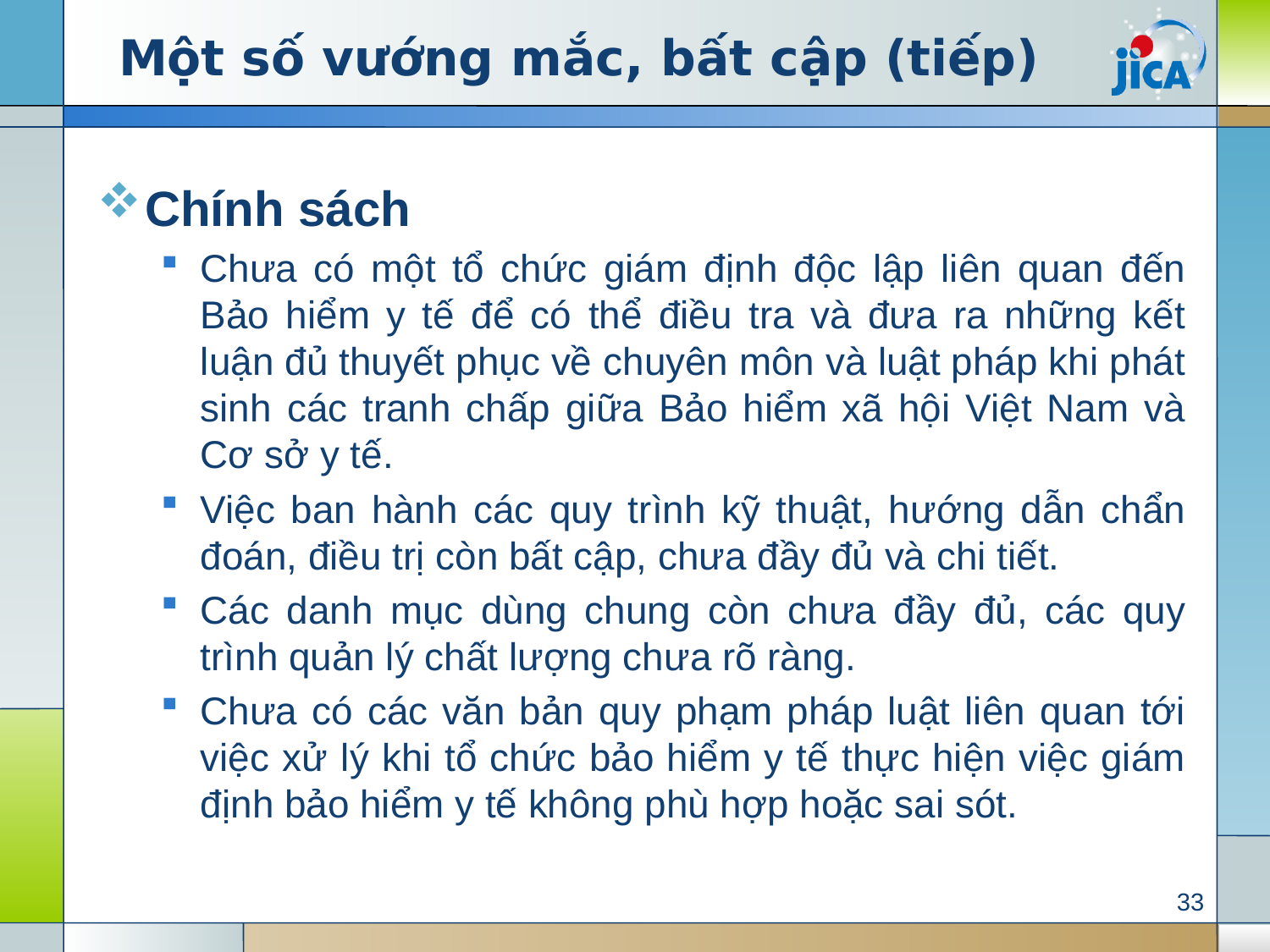

Một số vướng mắc, bất cập (tiếp)
#
Chính sách
Chưa có một tổ chức giám định độc lập liên quan đến Bảo hiểm y tế để có thể điều tra và đưa ra những kết luận đủ thuyết phục về chuyên môn và luật pháp khi phát sinh các tranh chấp giữa Bảo hiểm xã hội Việt Nam và Cơ sở y tế.
Việc ban hành các quy trình kỹ thuật, hướng dẫn chẩn đoán, điều trị còn bất cập, chưa đầy đủ và chi tiết.
Các danh mục dùng chung còn chưa đầy đủ, các quy trình quản lý chất lượng chưa rõ ràng.
Chưa có các văn bản quy phạm pháp luật liên quan tới việc xử lý khi tổ chức bảo hiểm y tế thực hiện việc giám định bảo hiểm y tế không phù hợp hoặc sai sót.

33